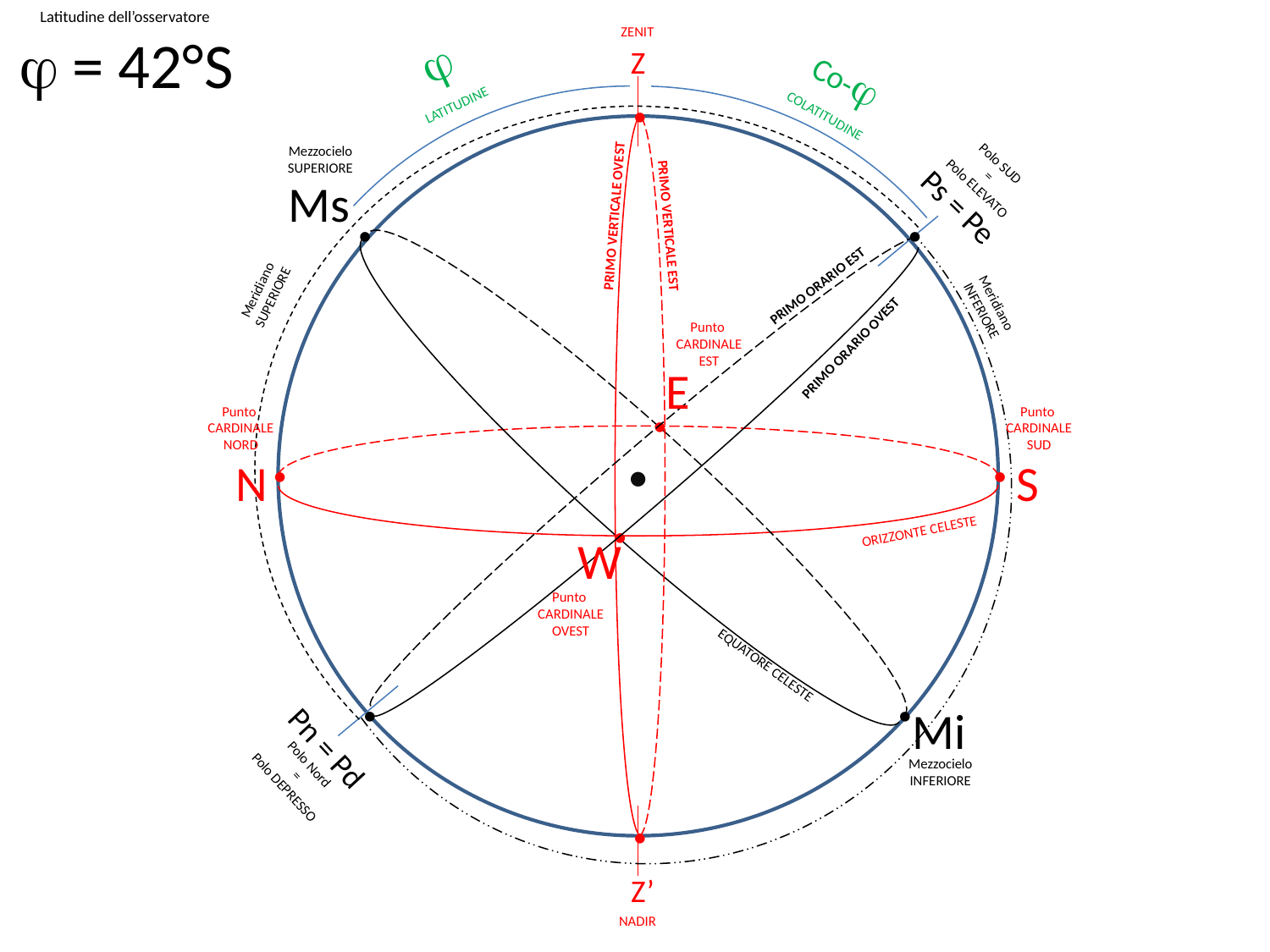

Latitudine dell’osservatore
ϕ = 42°S
ZENIT
ϕ
Z
Co-ϕ

LATITUDINE
●
COLATITUDINE

●

Mezzocielo
SUPERIORE
Polo SUD
=
Polo ELEVATO
Ms
Ps = Pe
PRIMO VERTICALE OVEST
PRIMO VERTICALE EST
●
●
Meridiano
SUPERIORE
PRIMO ORARIO EST
Meridiano
INFERIORE
Punto
CARDINALE
EST
PRIMO ORARIO OVEST
E
Punto
CARDINALE
NORD
Punto
CARDINALE
SUD
●

N
S
●
●
ORIZZONTE CELESTE
●
W
Punto
CARDINALE
OVEST
EQUATORE CELESTE
Mi
●
●
Pn = Pd
Polo Nord
=
Polo DEPRESSO
Mezzocielo
INFERIORE
●
Z’
NADIR